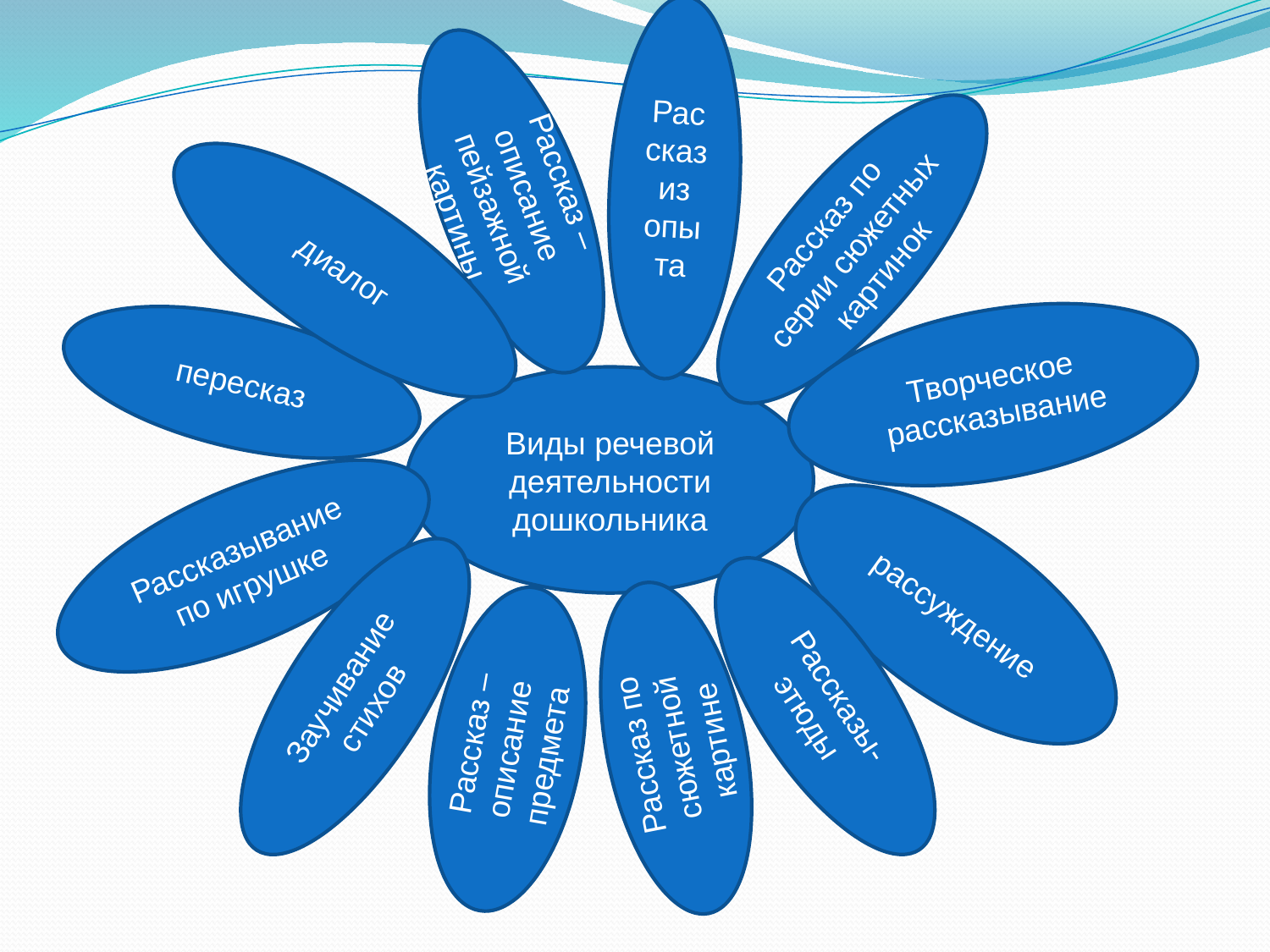

Рассказ из опыта
Рассказ –описание пейзажной картины
Рассказ по серии сюжетных картинок
диалог
Творческое рассказывание
пересказ
Рассказывание по игрушке
Виды речевой деятельности дошкольника
рассуждение
Заучивание стихов
Рассказы-этюды
Рассказ по сюжетной картине
Рассказ –описание предмета